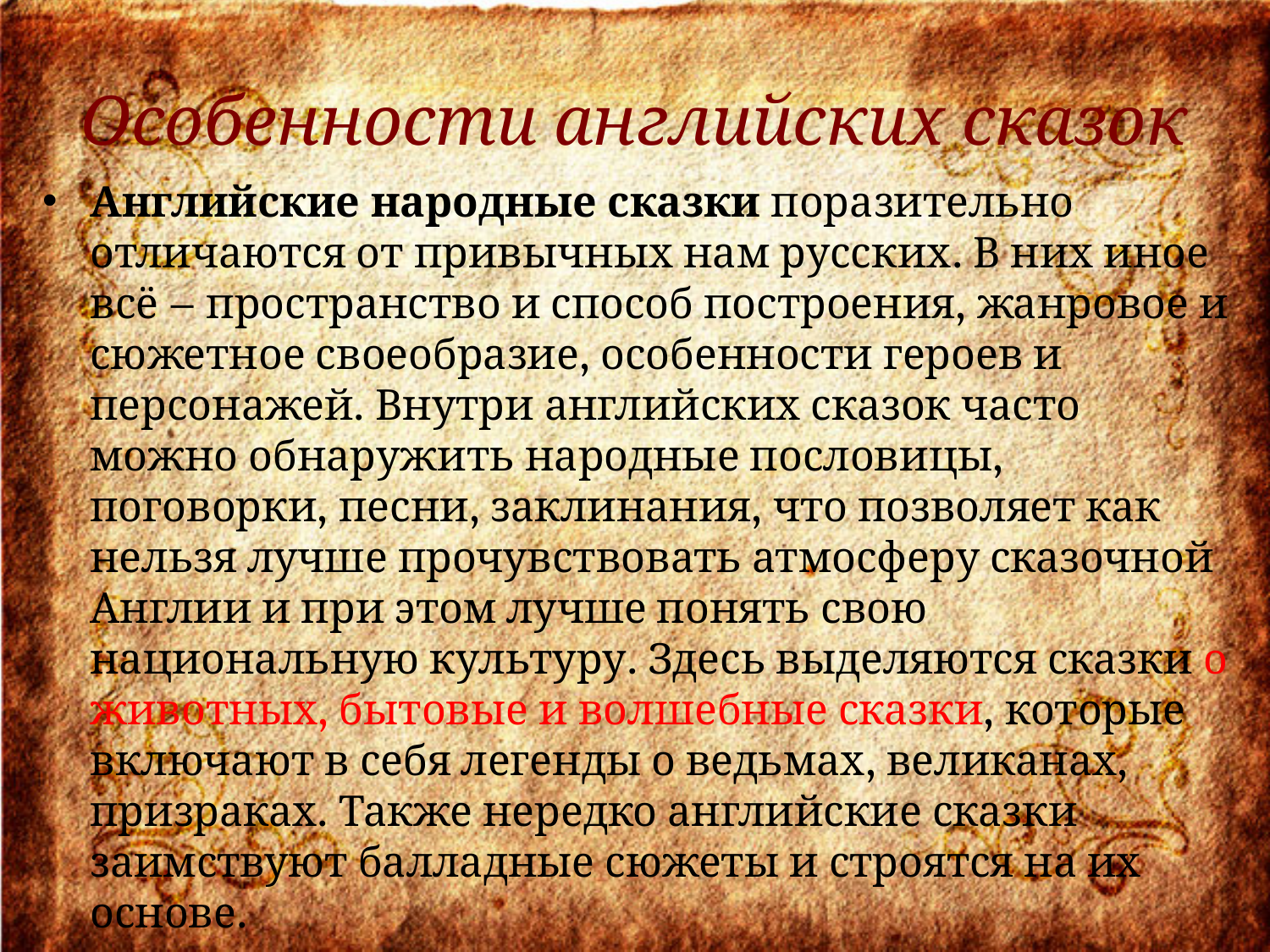

# Особенности английских сказок
Английские народные сказки поразительно отличаются от привычных нам русских. В них иное всё – пространство и способ построения, жанровое и сюжетное своеобразие, особенности героев и персонажей. Внутри английских сказок часто можно обнаружить народные пословицы, поговорки, песни, заклинания, что позволяет как нельзя лучше прочувствовать атмосферу сказочной Англии и при этом лучше понять свою национальную культуру. Здесь выделяются сказки о животных, бытовые и волшебные сказки, которые включают в себя легенды о ведьмах, великанах, призраках. Также нередко английские сказки заимствуют балладные сюжеты и строятся на их основе.